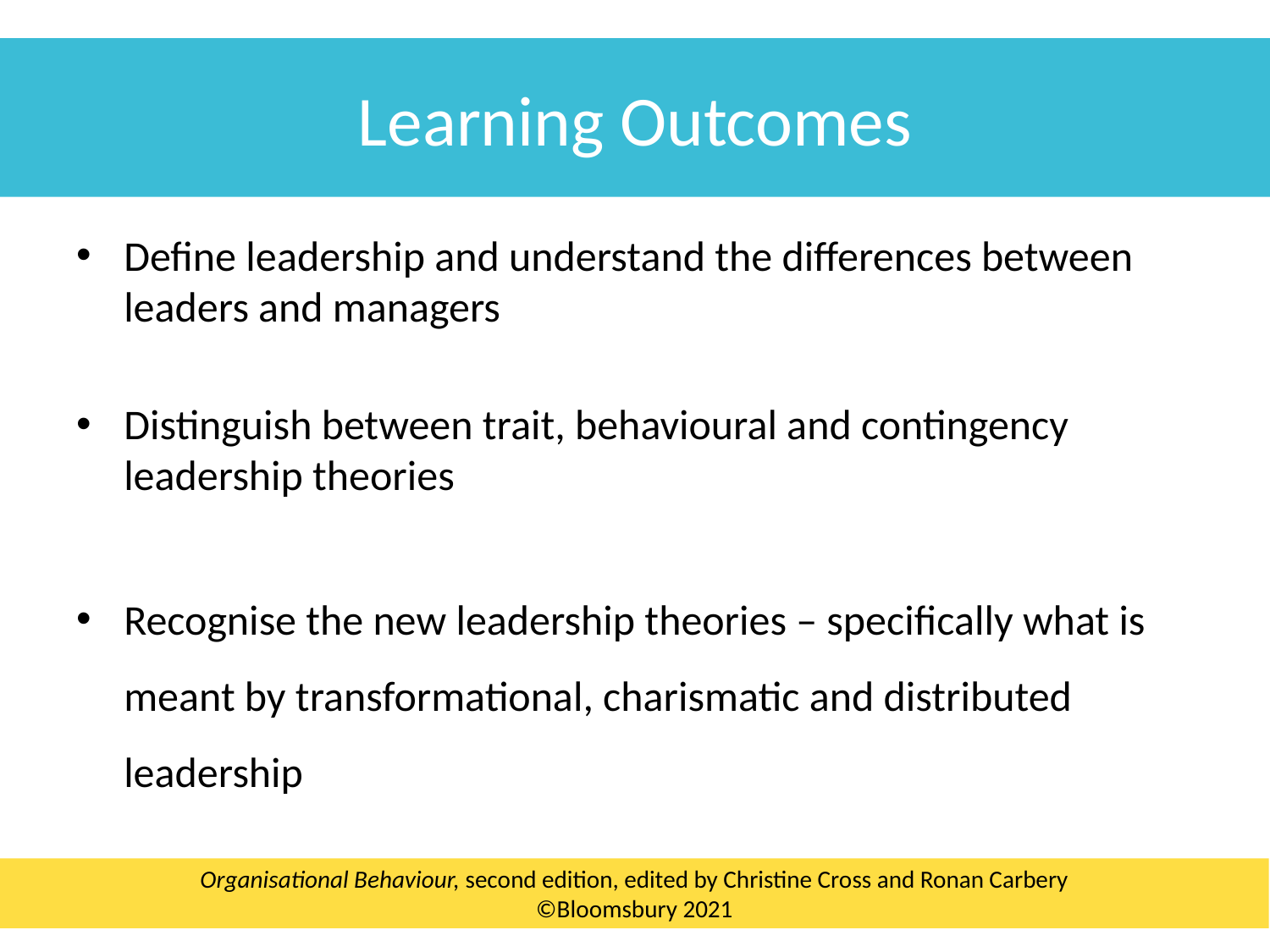

Learning Outcomes
Define leadership and understand the differences between leaders and managers

Distinguish between trait, behavioural and contingency leadership theories

Recognise the new leadership theories – specifically what is meant by transformational, charismatic and distributed leadership